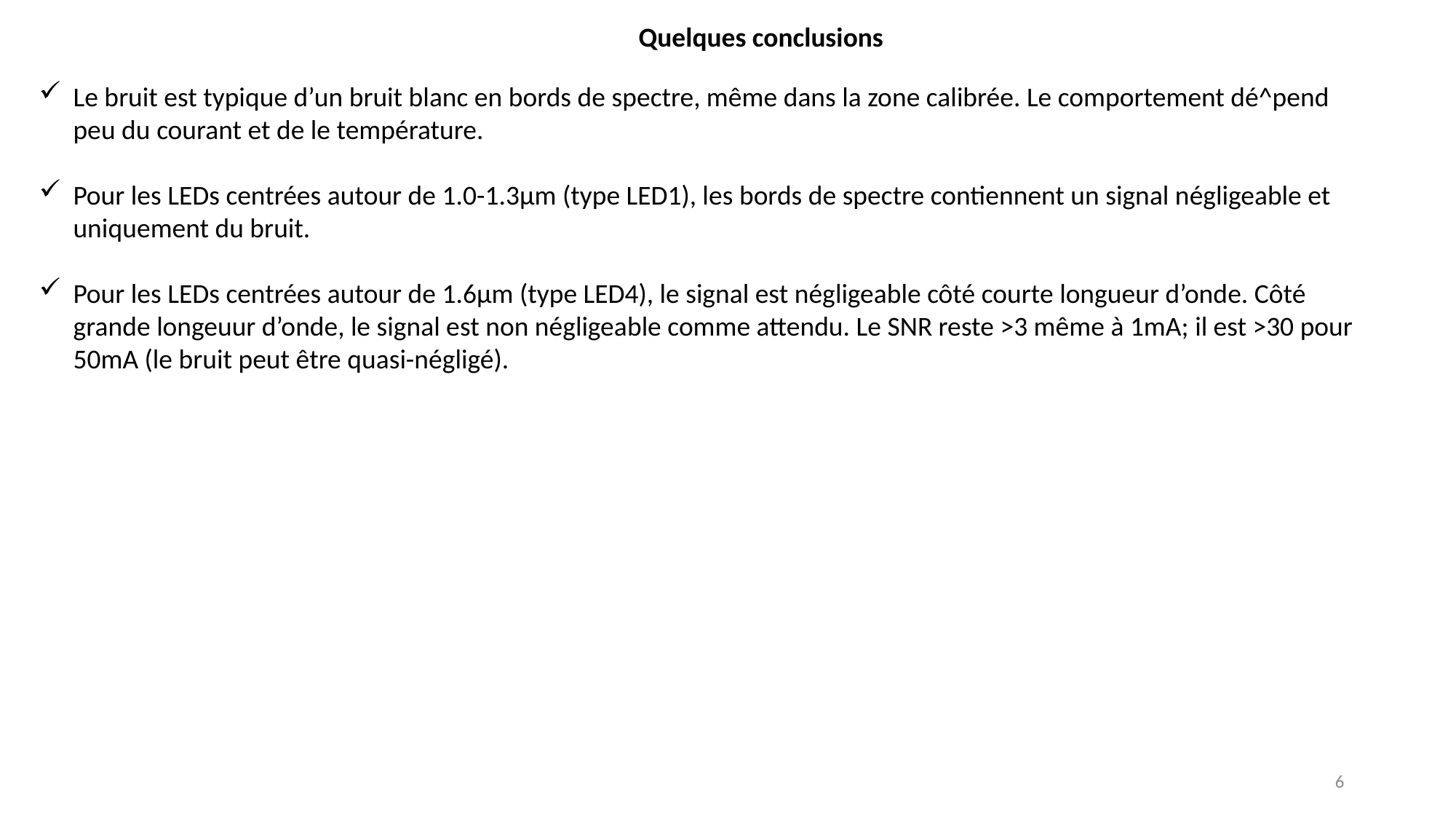

Quelques conclusions
Le bruit est typique d’un bruit blanc en bords de spectre, même dans la zone calibrée. Le comportement dé^pend peu du courant et de le température.

Pour les LEDs centrées autour de 1.0-1.3µm (type LED1), les bords de spectre contiennent un signal négligeable et uniquement du bruit.

Pour les LEDs centrées autour de 1.6µm (type LED4), le signal est négligeable côté courte longueur d’onde. Côté grande longeuur d’onde, le signal est non négligeable comme attendu. Le SNR reste >3 même à 1mA; il est >30 pour 50mA (le bruit peut être quasi-négligé).
6